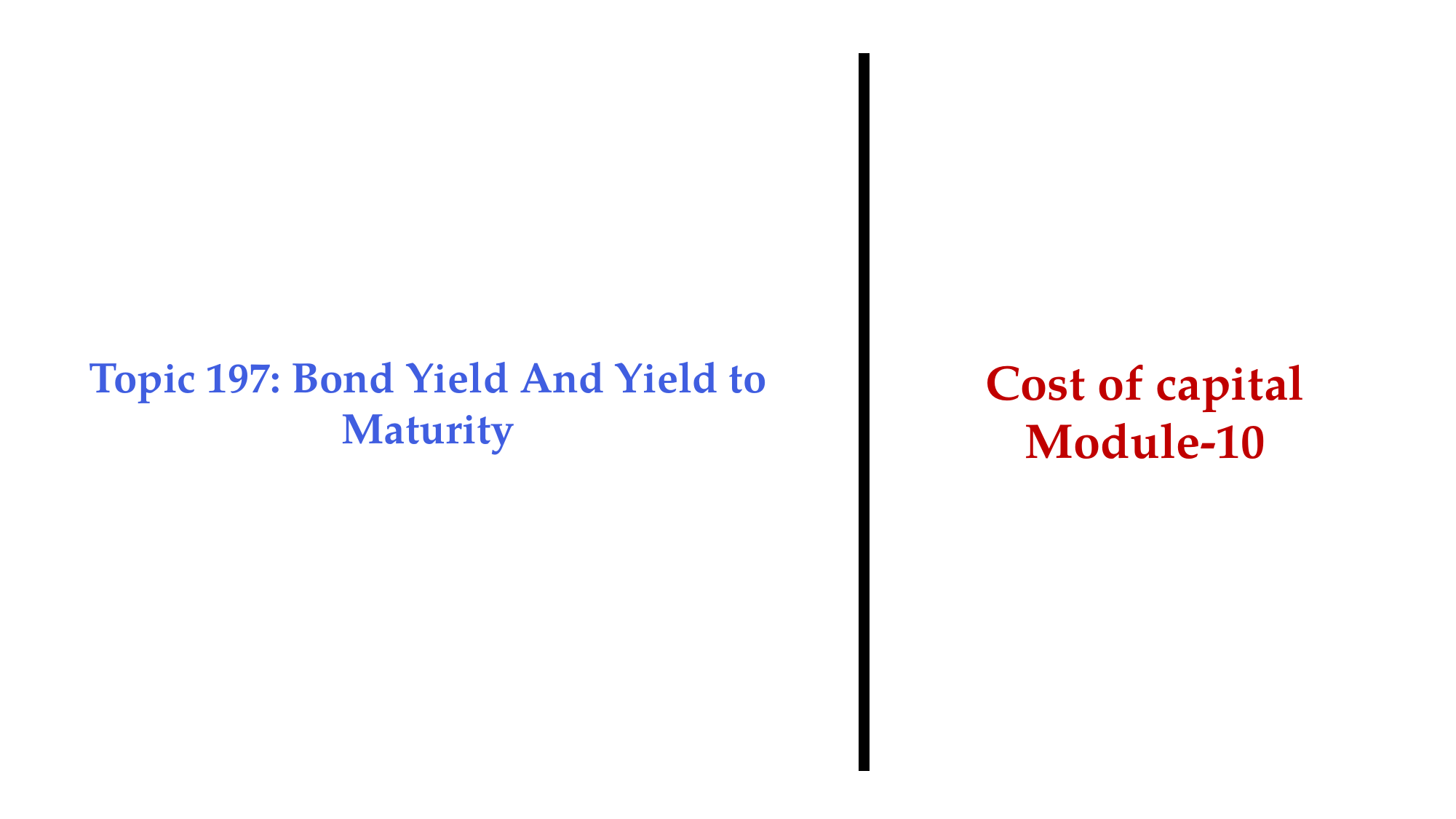

Topic 197: Bond Yield And Yield to Maturity
Cost of capital
Module-10